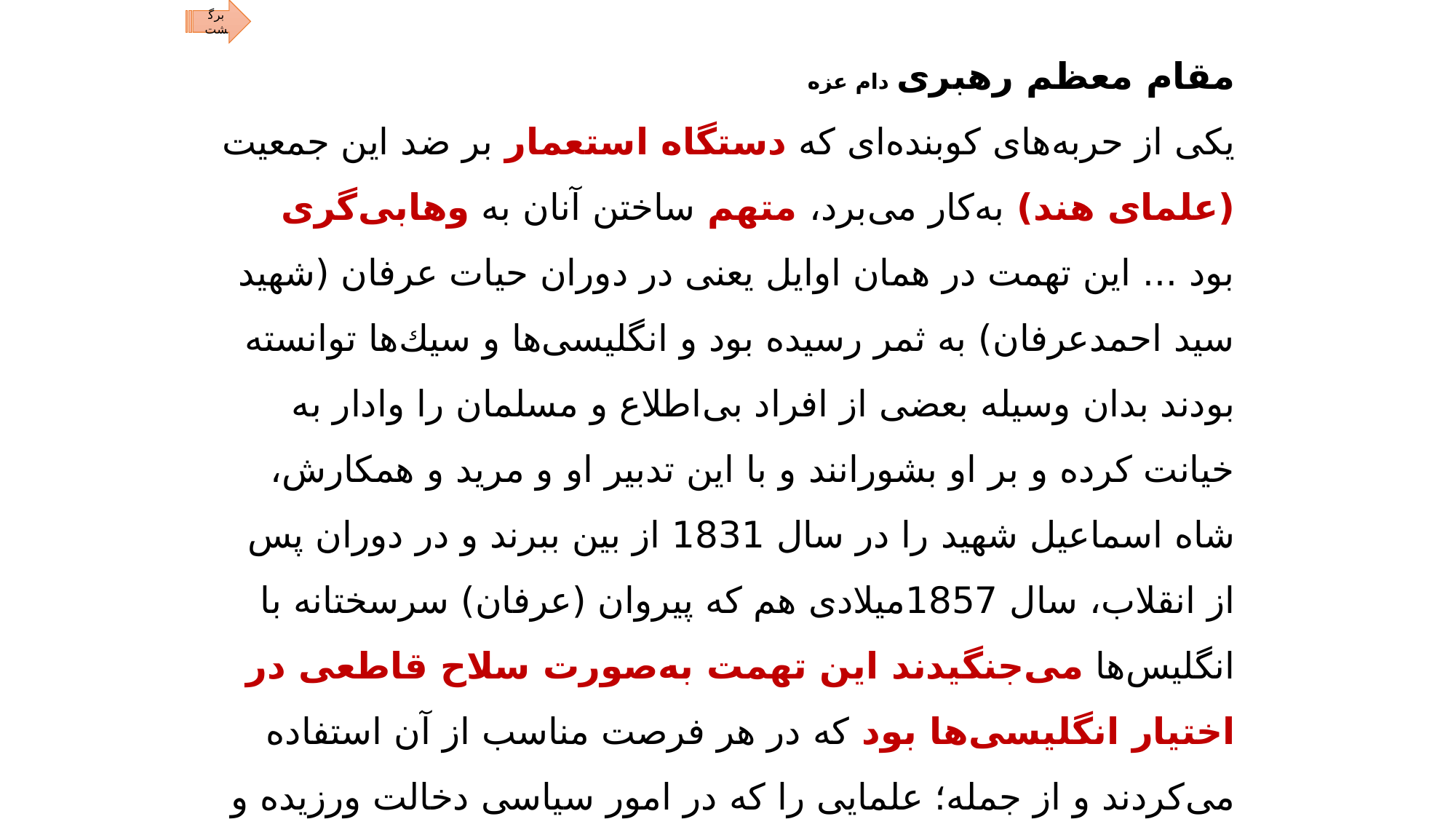

برگشت
مقام معظم رهبری دام عزه
یكی از حربه‌های كوبنده‌ای كه دستگاه استعمار بر ضد این جمعیت (علمای هند) به‌كار می‌برد، متهم ساختن آنان به وهابی‌گری بود ... این تهمت در همان اوایل یعنی در دوران حیات عرفان (شهید سید احمدعرفان) به ثمر رسیده بود و انگلیسی‌ها و سیك‌ها توانسته بودند بدان وسیله بعضی از افراد بی‌اطلاع و مسلمان را وادار به خیانت كرده و بر او بشورانند و با این تدبیر او و مرید و همكارش، شاه اسماعیل شهید را در سال 1831 از بین ببرند و در دوران پس از انقلاب، سال 1857میلادی هم كه پیروان (عرفان) سرسختانه با انگلیس‌ها می‌جنگیدند این تهمت به‌صورت سلاح قاطعی در اختیار انگلیسی‌ها بود كه در هر فرصت مناسب از آن استفاده می‌كردند و از جمله؛ علمایی را كه در امور سیاسی دخالت ورزیده و مردم را به مبارزه با انگلیس دعوت می‌نمودند، در نظر عوام منفور می‌ساختند و تا كنون این حربه، هم‌چنان باقی است و نقش شیطانی خود را كه همان ایجاد فاصله میان قشرهای وسیع مسلمین است، ایفا می‌كند» كتاب مسلمانان در نهضت آزادی هندوستان» ص 35 ـ 36 چاپ تیرماه سال 1347. )